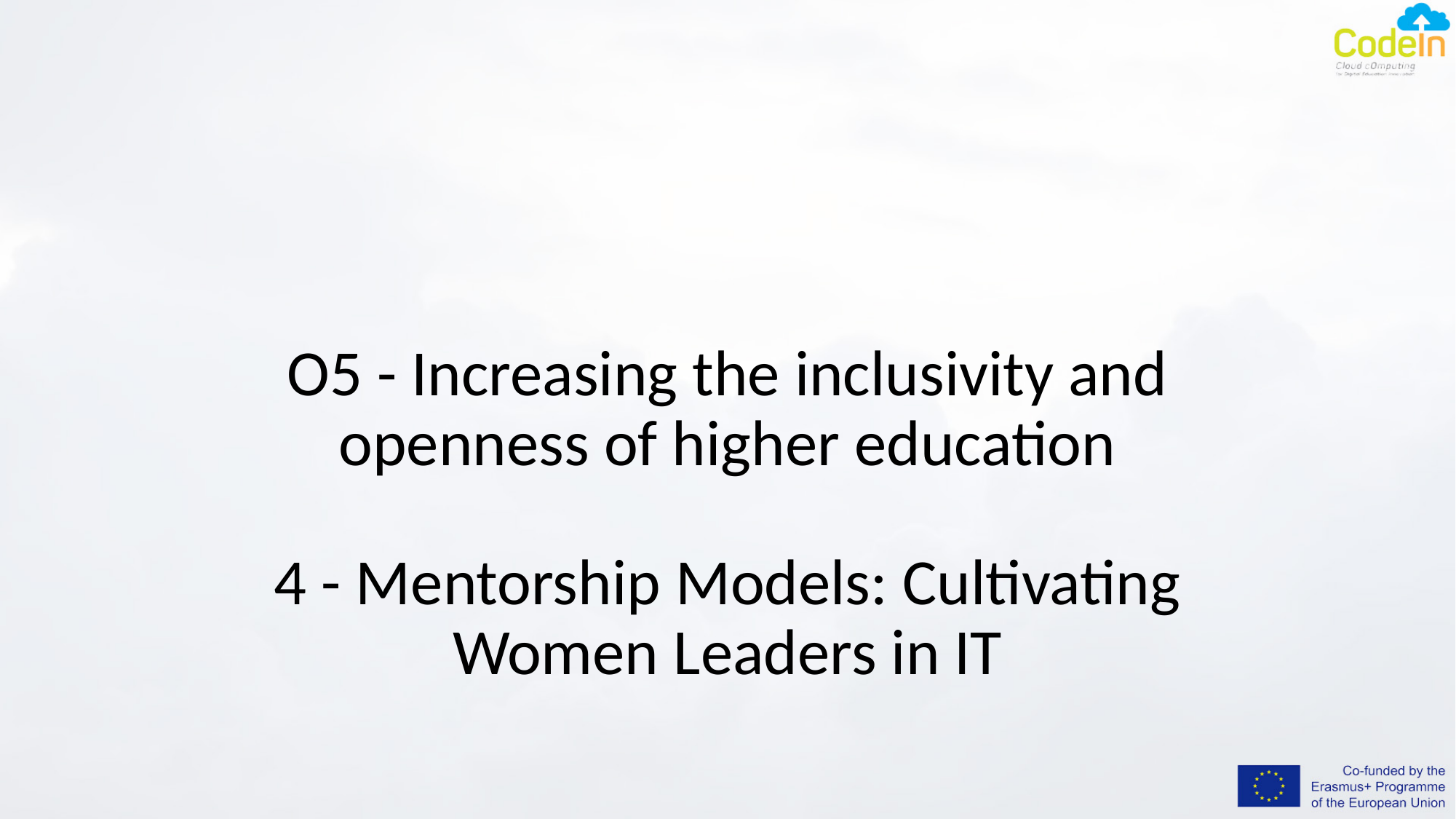

# O5 - Increasing the inclusivity and openness of higher education 4 - Mentorship Models: Cultivating Women Leaders in IT